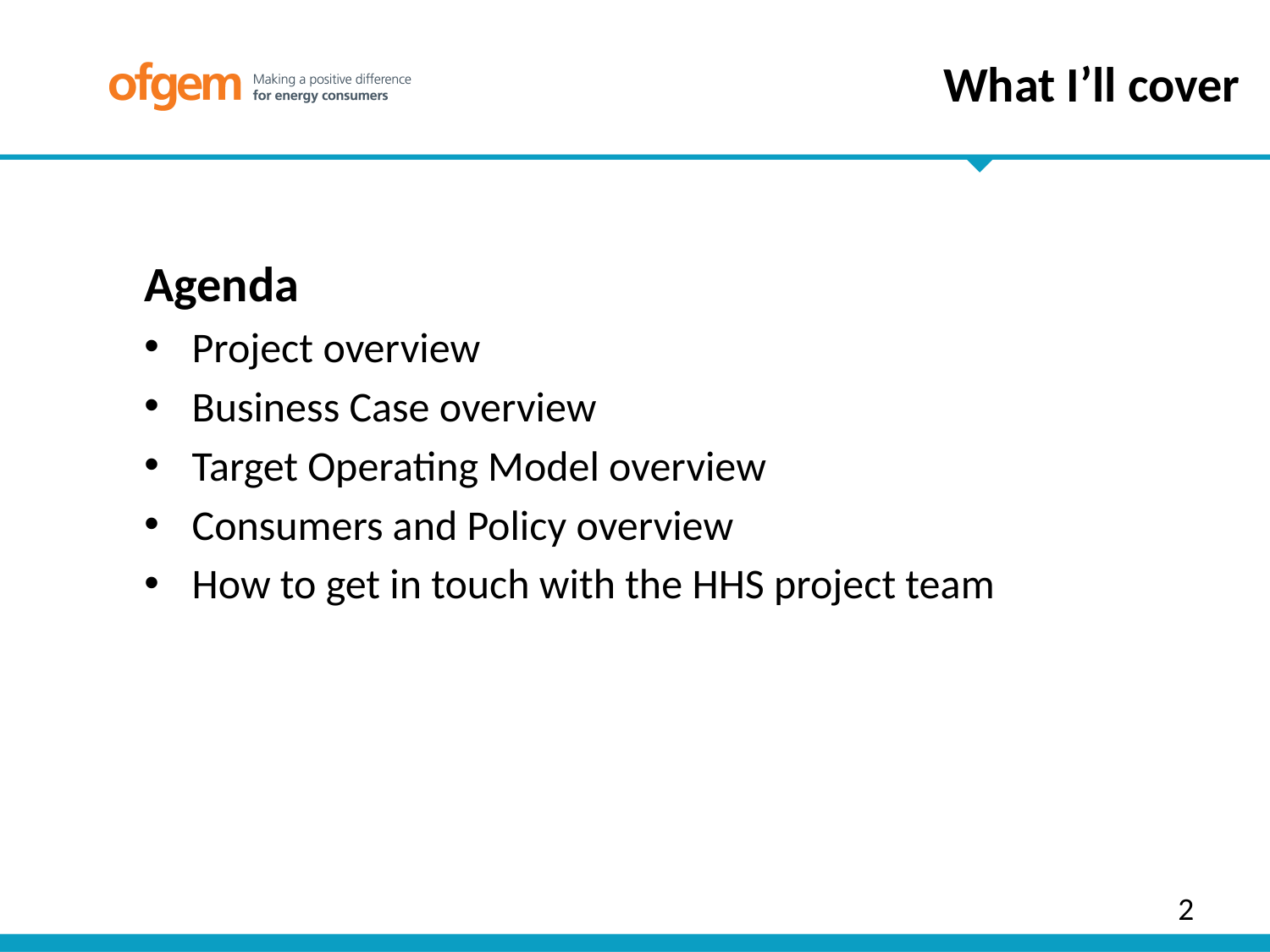

What I’ll cover
Agenda
Project overview
Business Case overview
Target Operating Model overview
Consumers and Policy overview
How to get in touch with the HHS project team

2